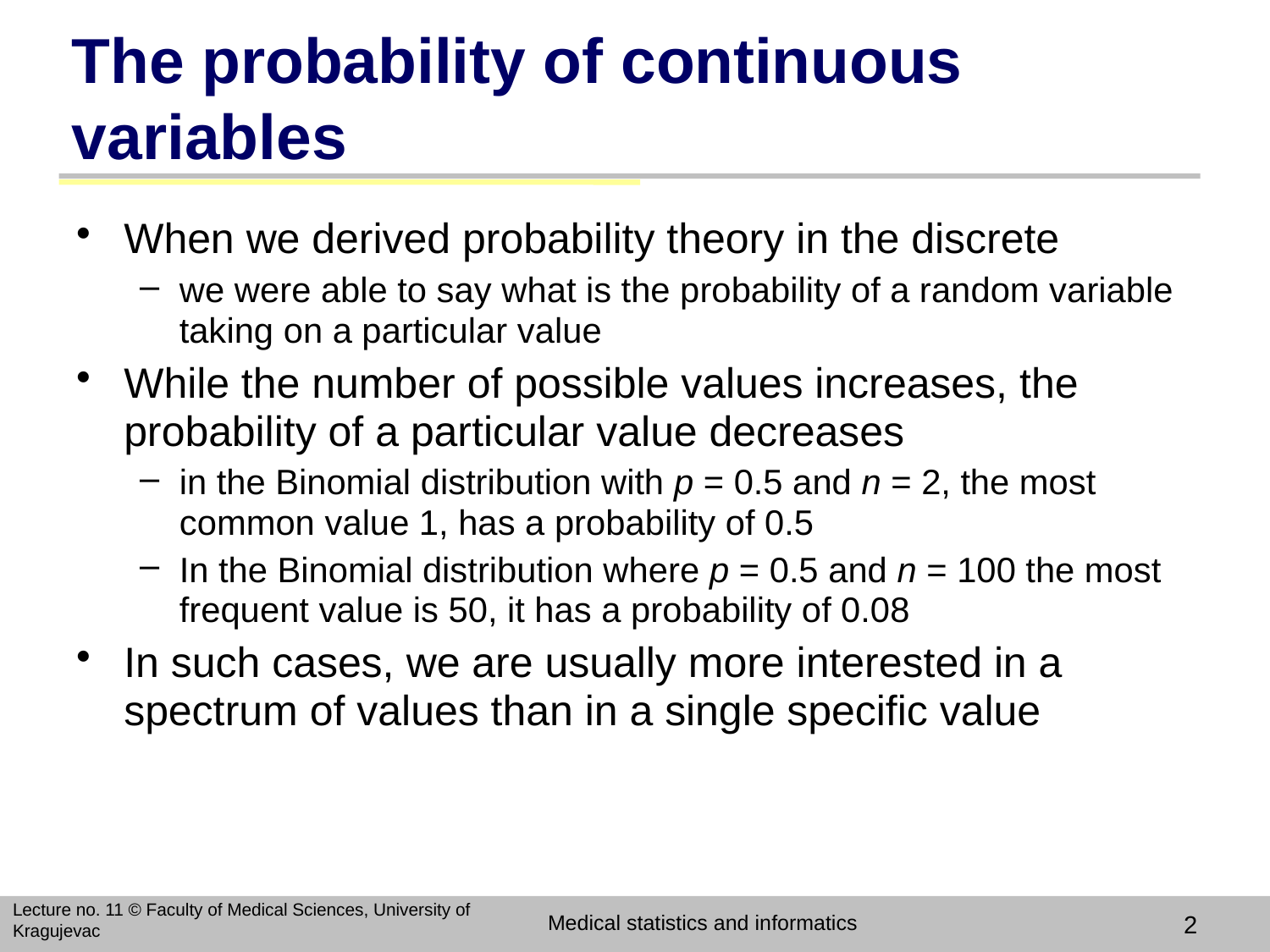

# The probability of continuous variables
When we derived probability theory in the discrete
we were able to say what is the probability of a random variable taking on a particular value
While the number of possible values increases, the probability of a particular value decreases
in the Binomial distribution with p = 0.5 and n = 2, the most common value 1, has a probability of 0.5
In the Binomial distribution where p = 0.5 and n = 100 the most frequent value is 50, it has a probability of 0.08
In such cases, we are usually more interested in a spectrum of values than in a single specific value
Lecture no. 11 © Faculty of Medical Sciences, University of Kragujevac
Medical statistics and informatics
2